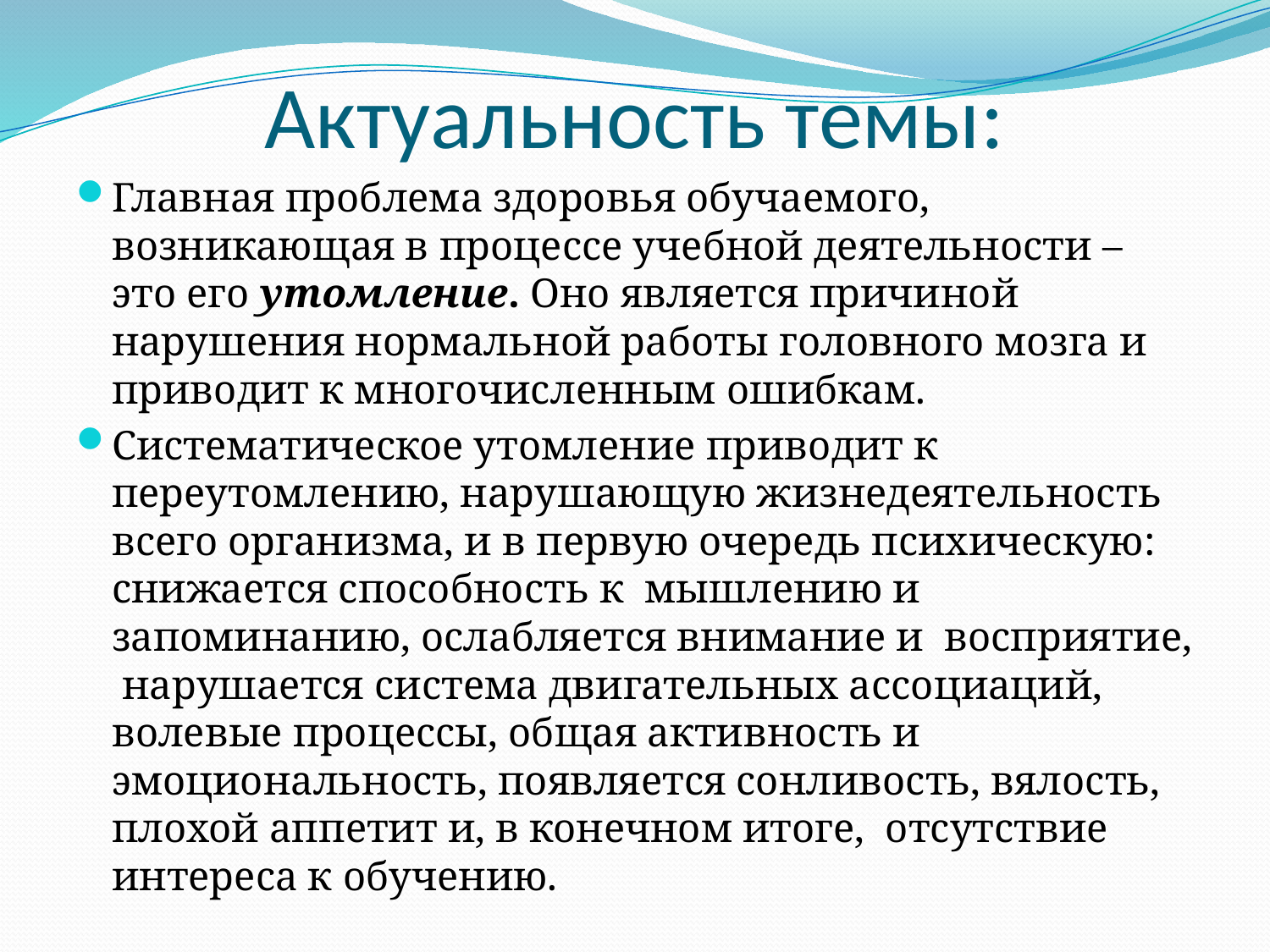

# Актуальность темы:
Главная проблема здоровья обучаемого, возникающая в процессе учебной деятельности – это его утомление. Оно является причиной нарушения нормальной работы головного мозга и приводит к многочисленным ошибкам.
Систематическое утомление приводит к переутомлению, нарушающую жизнедеятельность всего организма, и в первую очередь психическую: снижается способность к  мышлению и запоминанию, ослабляется внимание и  восприятие,  нарушается система двигательных ассоциаций, волевые процессы, общая активность и эмоциональность, появляется сонливость, вялость, плохой аппетит и, в конечном итоге,  отсутствие интереса к обучению.